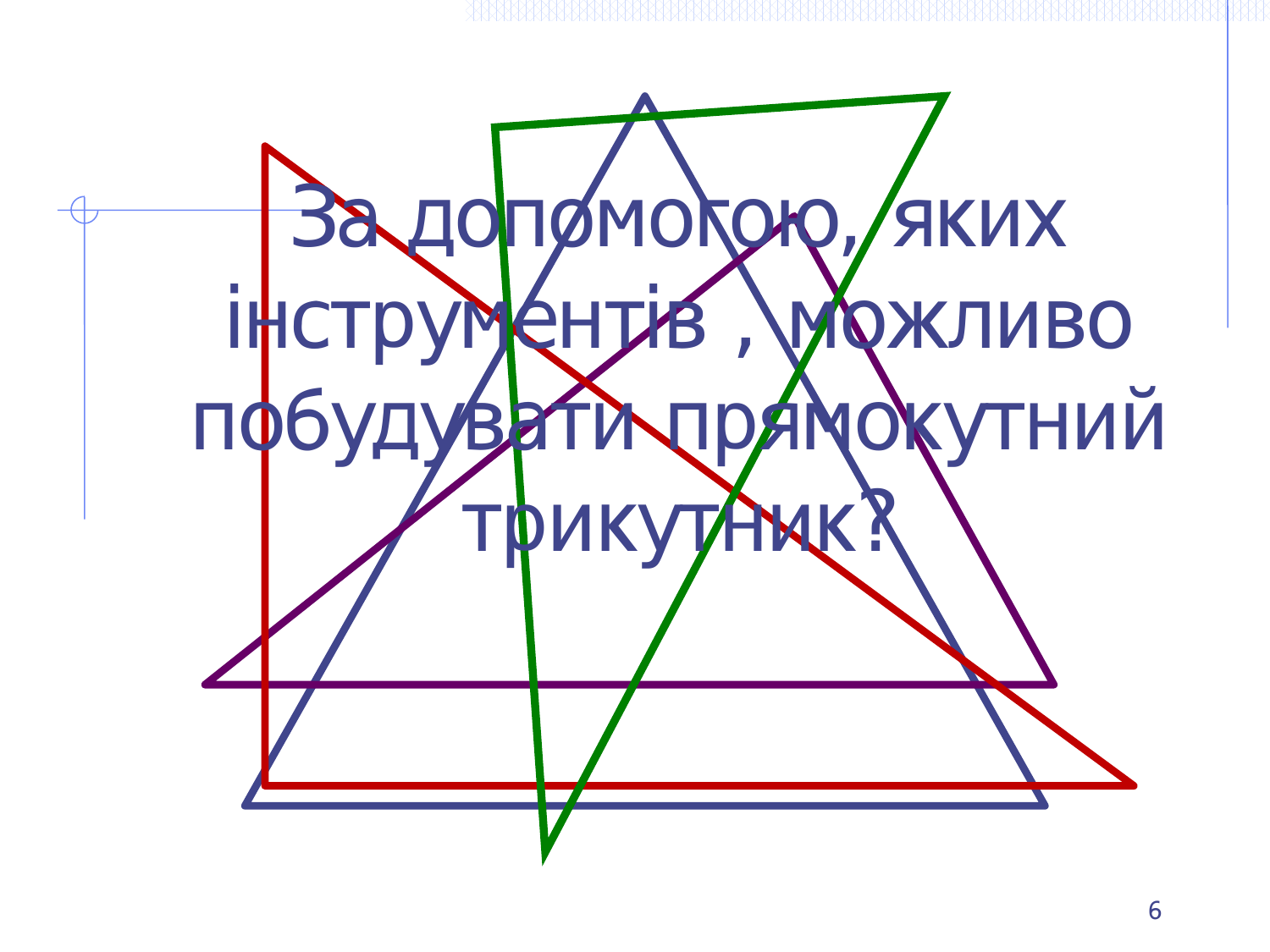

За допомогою, яких інструментів , можливо побудувати прямокутний трикутник?

6